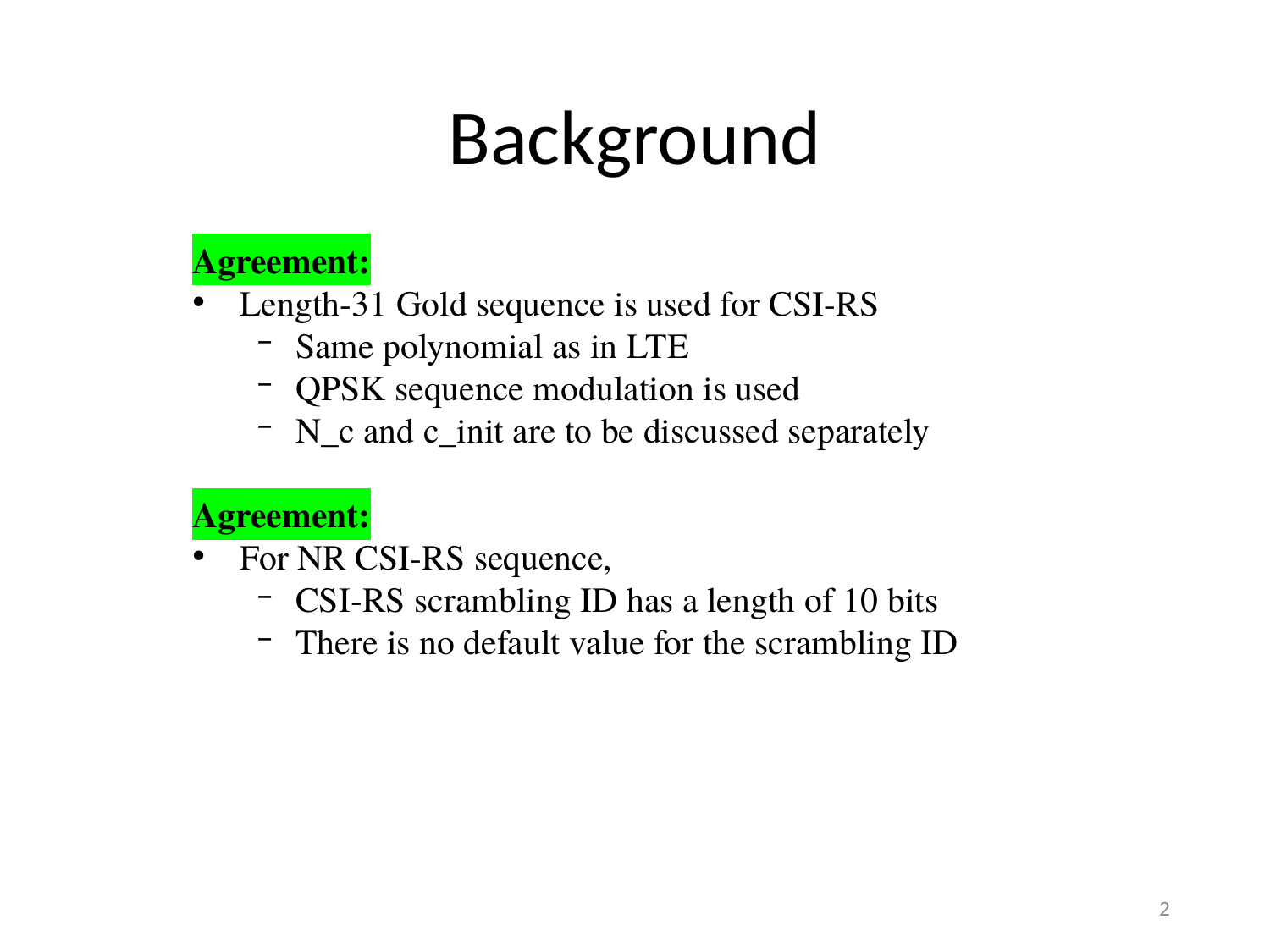

# Background
Agreement:
Length-31 Gold sequence is used for CSI-RS
Same polynomial as in LTE
QPSK sequence modulation is used
N_c and c_init are to be discussed separately

Agreement:
For NR CSI-RS sequence,
CSI-RS scrambling ID has a length of 10 bits
There is no default value for the scrambling ID

2